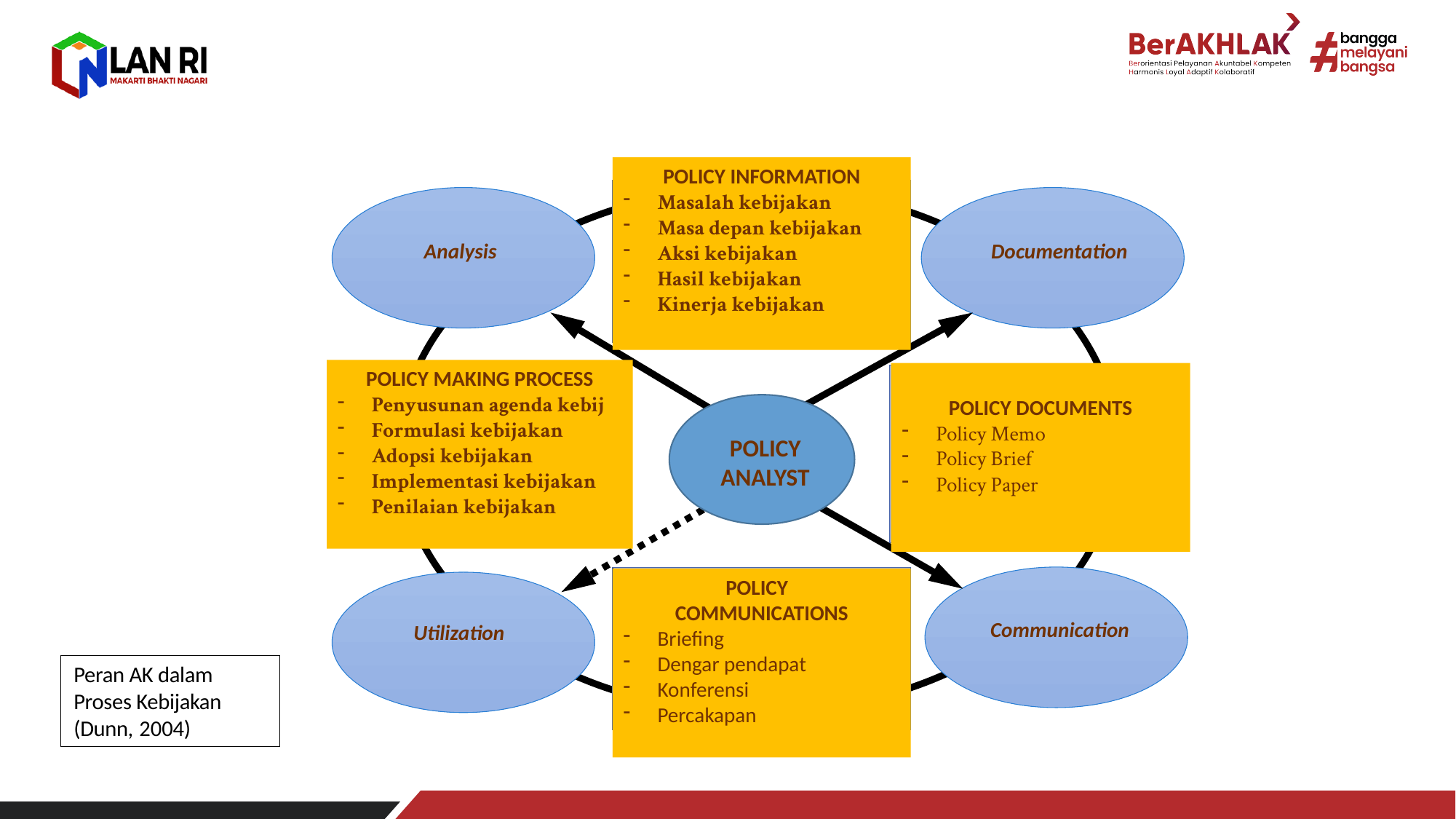

POLICY INFORMATION
Masalah kebijakan
Masa depan kebijakan
Aksi kebijakan
Hasil kebijakan
Kinerja kebijakan

Analysis
Documentation

POLICY DOCUMENTS
Policy Memo
Policy Brief
Policy Paper

POLICY ANALYST

POLICY
COMMUNICATIONS
Briefing
Dengar pendapat
Konferensi
Percakapan

Communication
Utilization
POLICY MAKING PROCESS
Penyusunan agenda kebij
Formulasi kebijakan
Adopsi kebijakan
Implementasi kebijakan
Penilaian kebijakan

Peran AK dalam Proses Kebijakan
(Dunn, 2004)